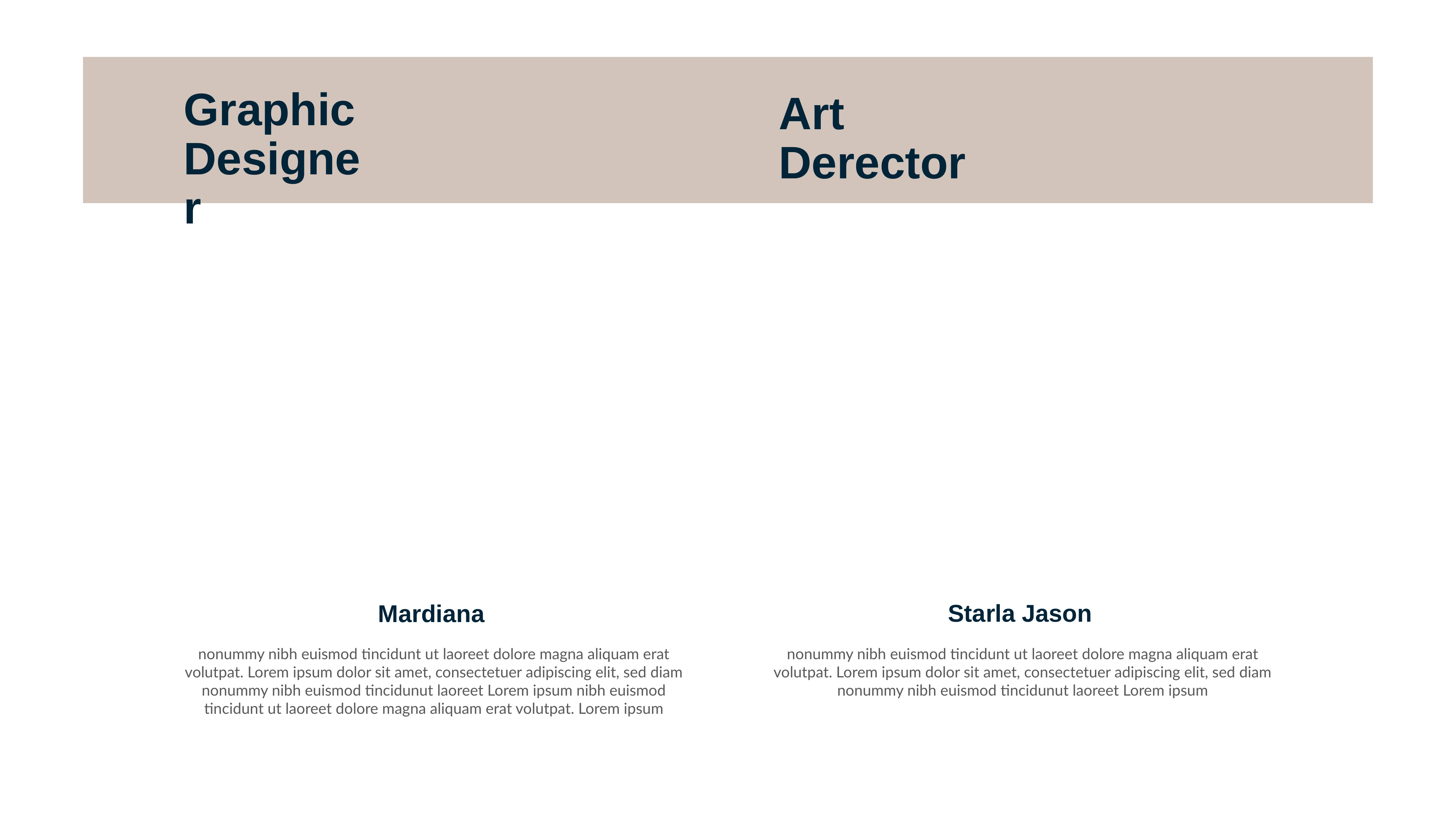

Graphic Designer
Art Derector

Starla Jason
Mardiana
nonummy nibh euismod tincidunt ut laoreet dolore magna aliquam erat volutpat. Lorem ipsum dolor sit amet, consectetuer adipiscing elit, sed diam nonummy nibh euismod tincidunut laoreet Lorem ipsum nibh euismod tincidunt ut laoreet dolore magna aliquam erat volutpat. Lorem ipsum

nonummy nibh euismod tincidunt ut laoreet dolore magna aliquam erat volutpat. Lorem ipsum dolor sit amet, consectetuer adipiscing elit, sed diam nonummy nibh euismod tincidunut laoreet Lorem ipsum